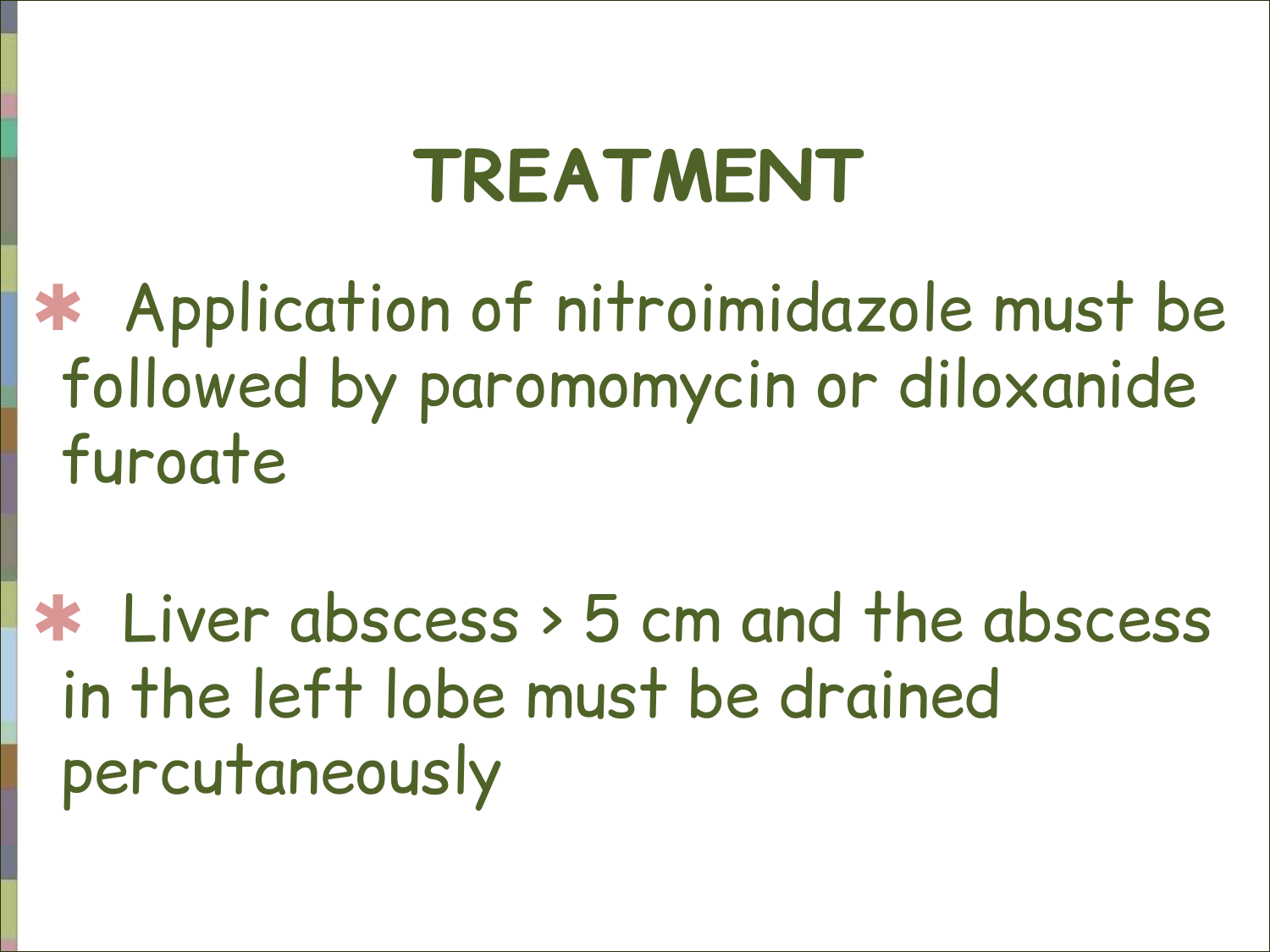

TREATMENT

 ✱  Application of nitroimidazole must be followed by paromomycin or diloxanide furoate

 ✱  Liver abscess > 5 cm and the abscess in the left lobe must be drained percutaneously

#